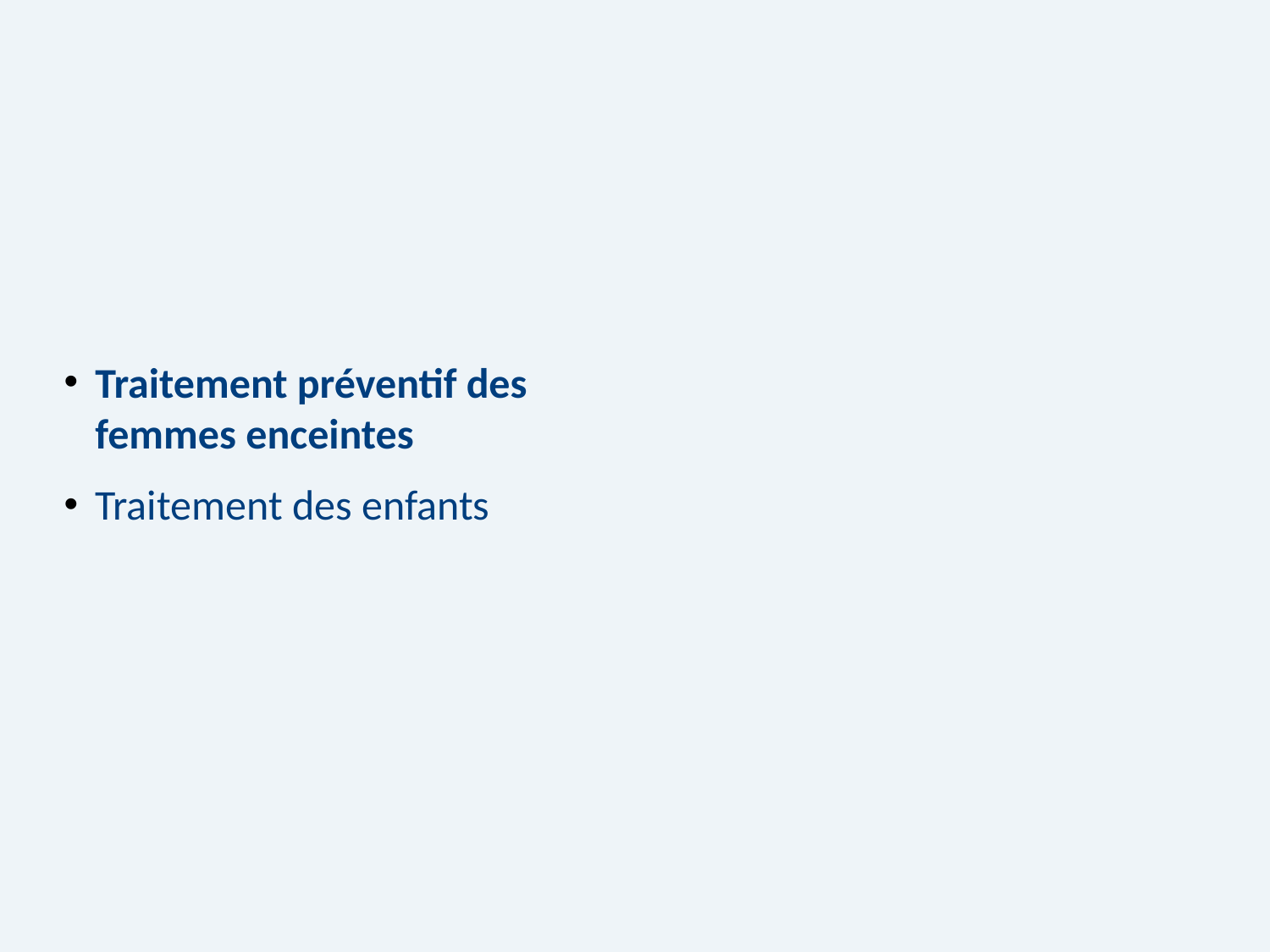

Traitement préventif des femmes enceintes
Traitement des enfants